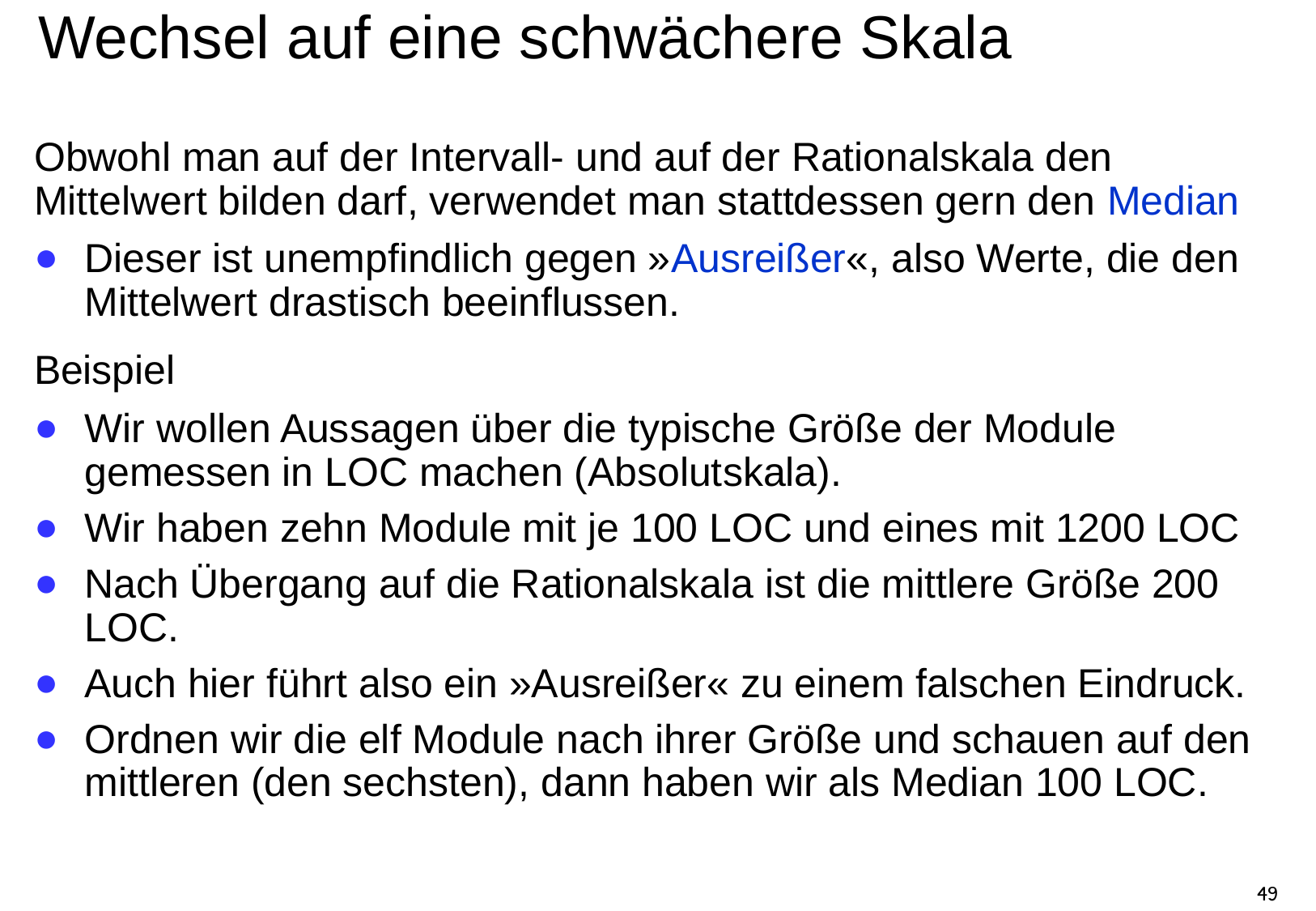

# Wechsel auf eine schwächere Skala
Obwohl man auf der Intervall- und auf der Rationalskala den Mittelwert bilden darf, verwendet man stattdessen gern den Median
Dieser ist unempfindlich gegen »Ausreißer«, also Werte, die den Mittelwert drastisch beeinflussen.
Beispiel
Wir wollen Aussagen über die typische Größe der Module gemessen in LOC machen (Absolutskala).
Wir haben zehn Module mit je 100 LOC und eines mit 1200 LOC
Nach Übergang auf die Rationalskala ist die mittlere Größe 200 LOC.
Auch hier führt also ein »Ausreißer« zu einem falschen Eindruck.
Ordnen wir die elf Module nach ihrer Größe und schauen auf den mittleren (den sechsten), dann haben wir als Median 100 LOC.
49